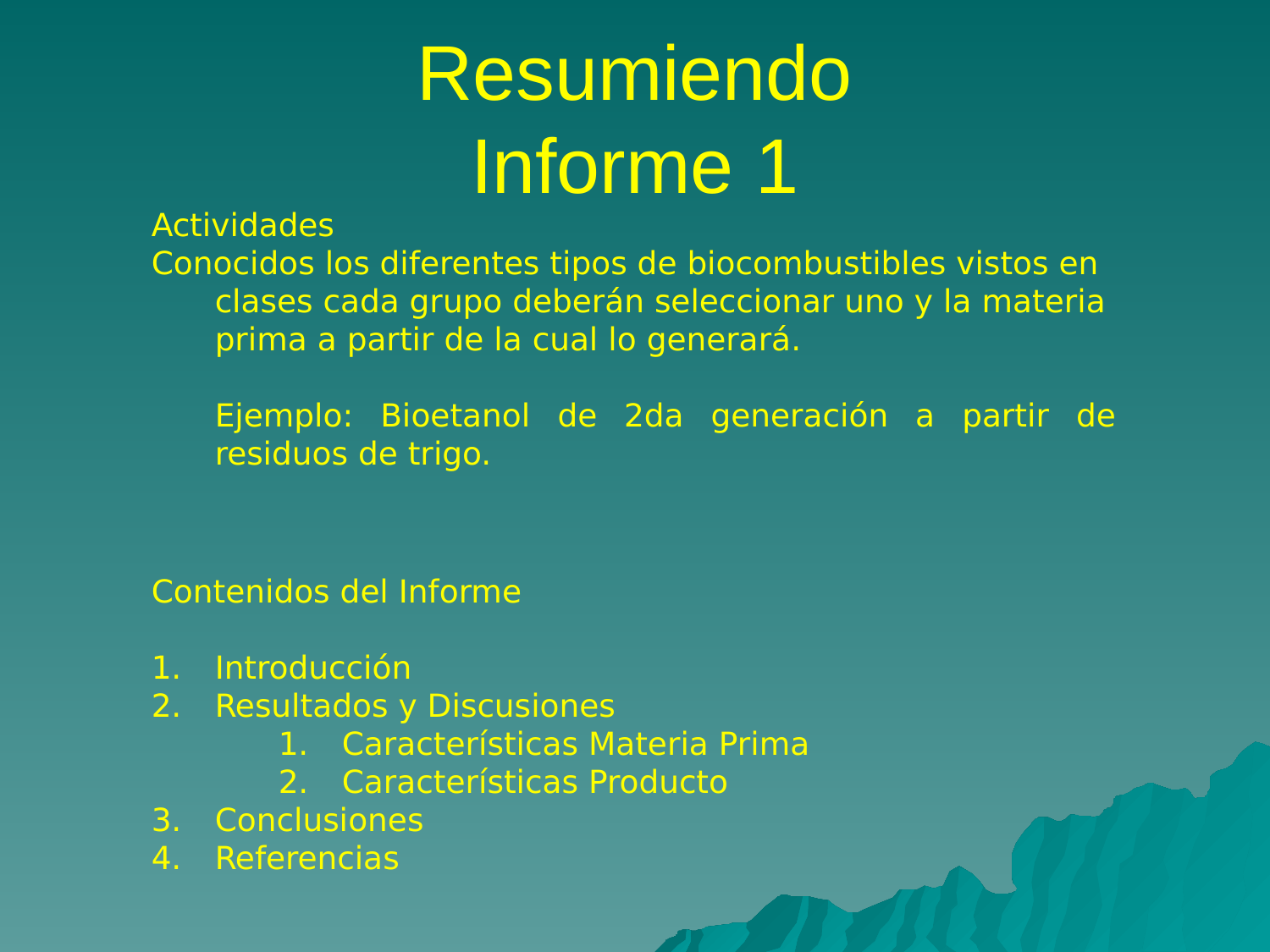

# Resumiendo Informe 1
Actividades
Conocidos los diferentes tipos de biocombustibles vistos en clases cada grupo deberán seleccionar uno y la materia prima a partir de la cual lo generará.

	Ejemplo: Bioetanol de 2da generación a partir de residuos de trigo.

Contenidos del Informe

Introducción
Resultados y Discusiones
Características Materia Prima
Características Producto
Conclusiones
Referencias